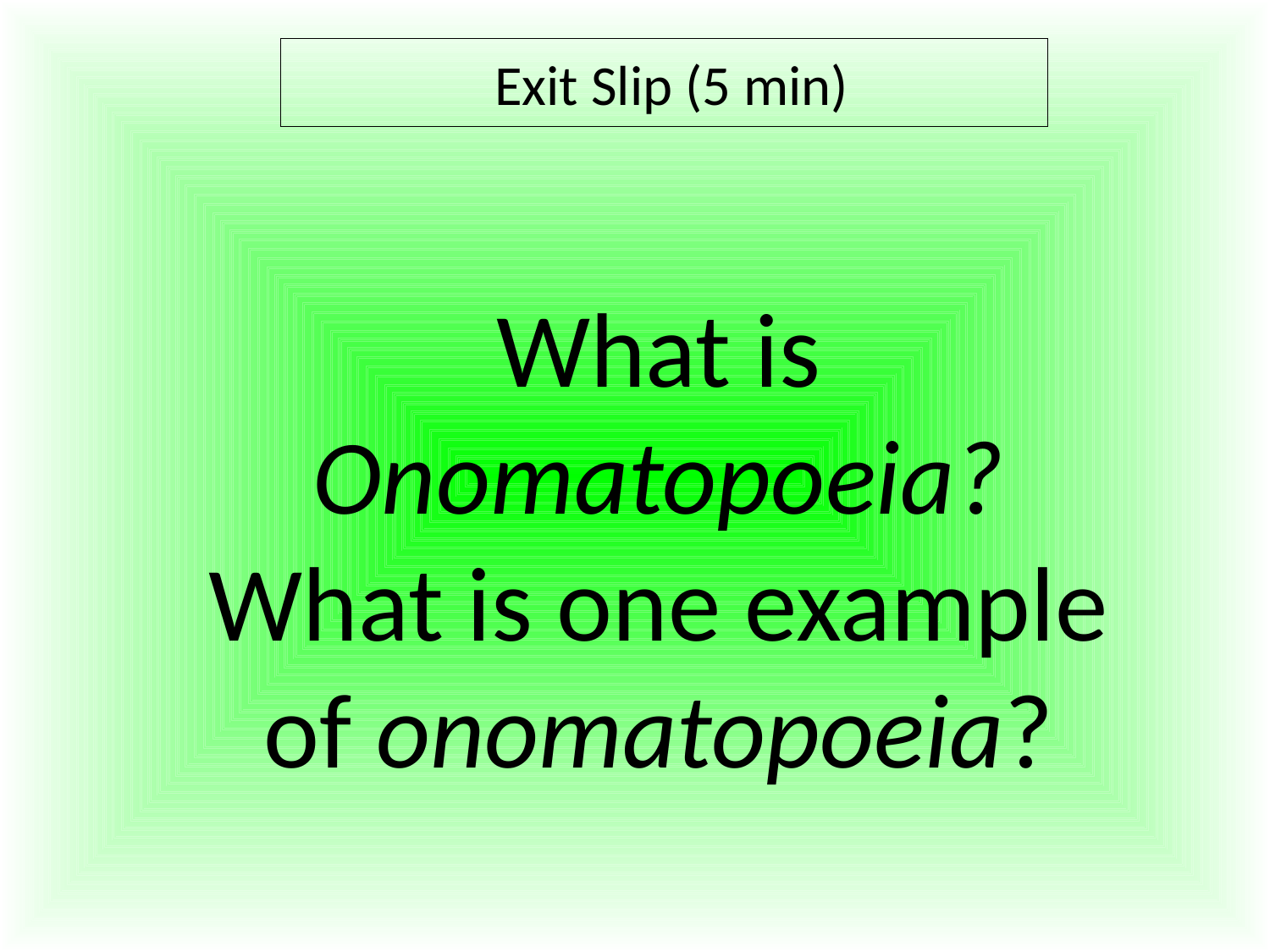

Exit Slip (5 min)
What is Onomatopoeia?
What is one example of onomatopoeia?